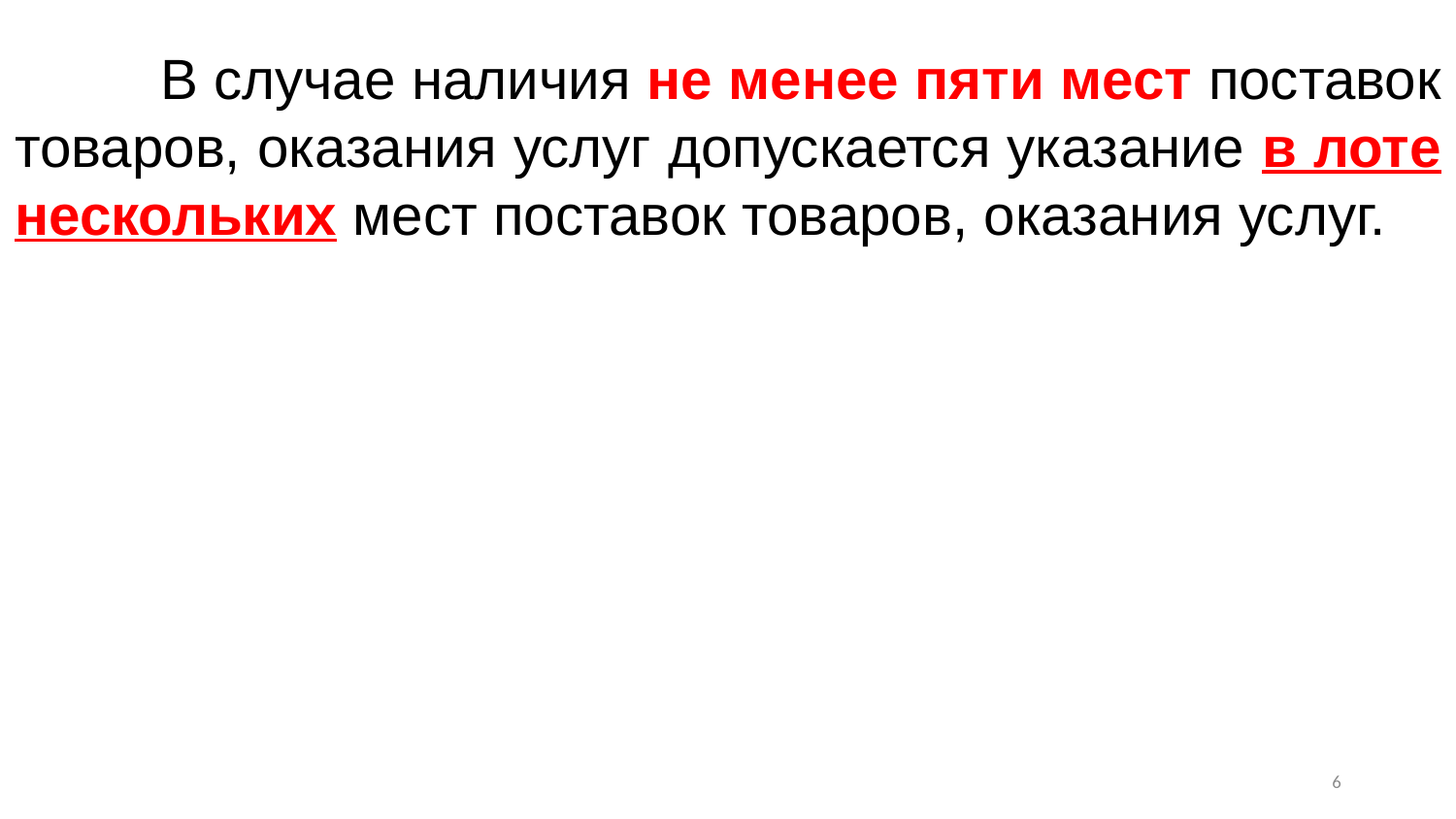

В случае наличия не менее пяти мест поставок товаров, оказания услуг допускается указание в лоте нескольких мест поставок товаров, оказания услуг.
6